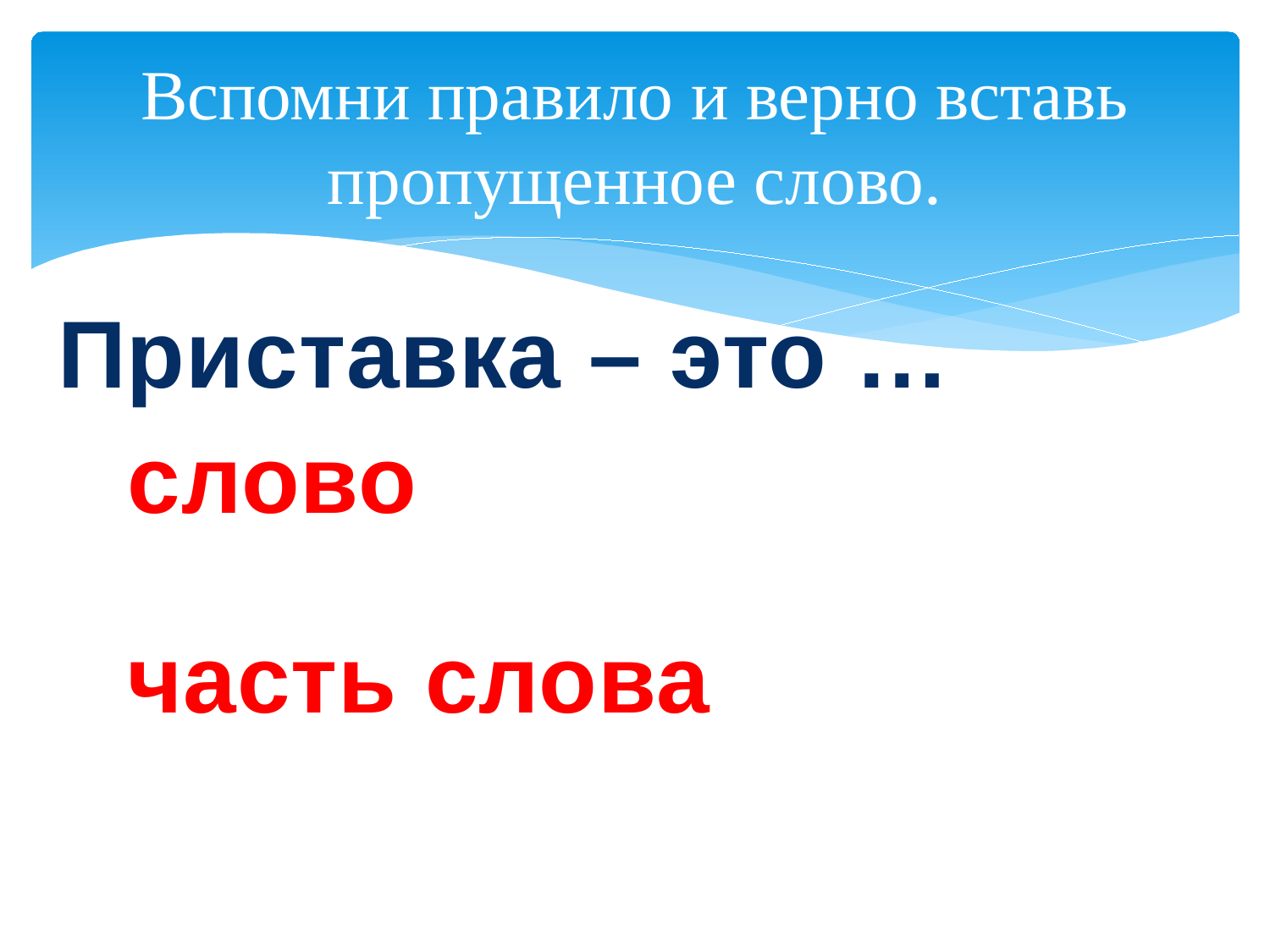

# Вспомни правило и верно вставь пропущенное слово.
Приставка – это …
слово
часть слова